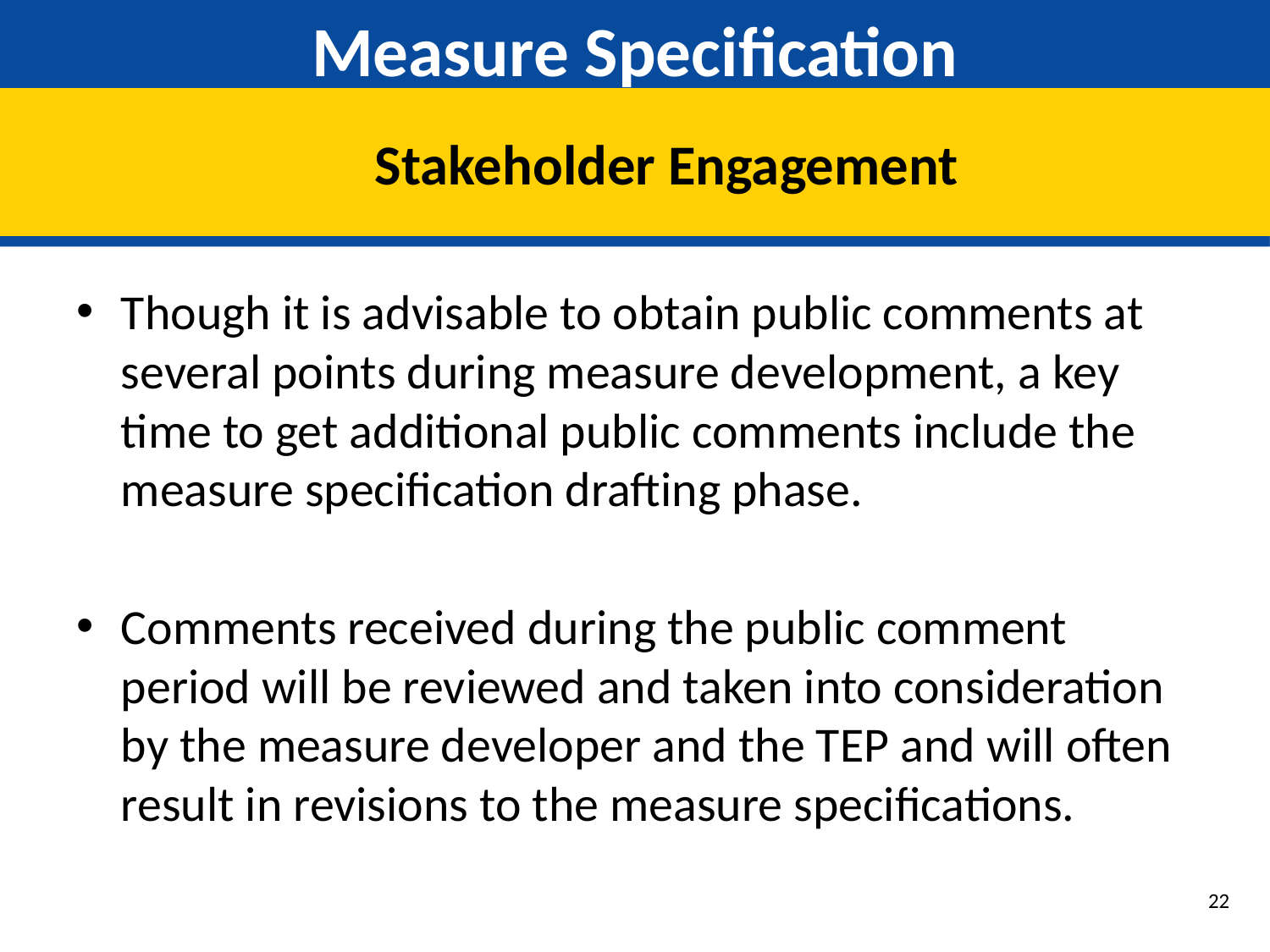

# Measure Specification
Stakeholder Engagement
Though it is advisable to obtain public comments at several points during measure development, a key time to get additional public comments include the measure specification drafting phase.

Comments received during the public comment period will be reviewed and taken into consideration by the measure developer and the TEP and will often result in revisions to the measure specifications.